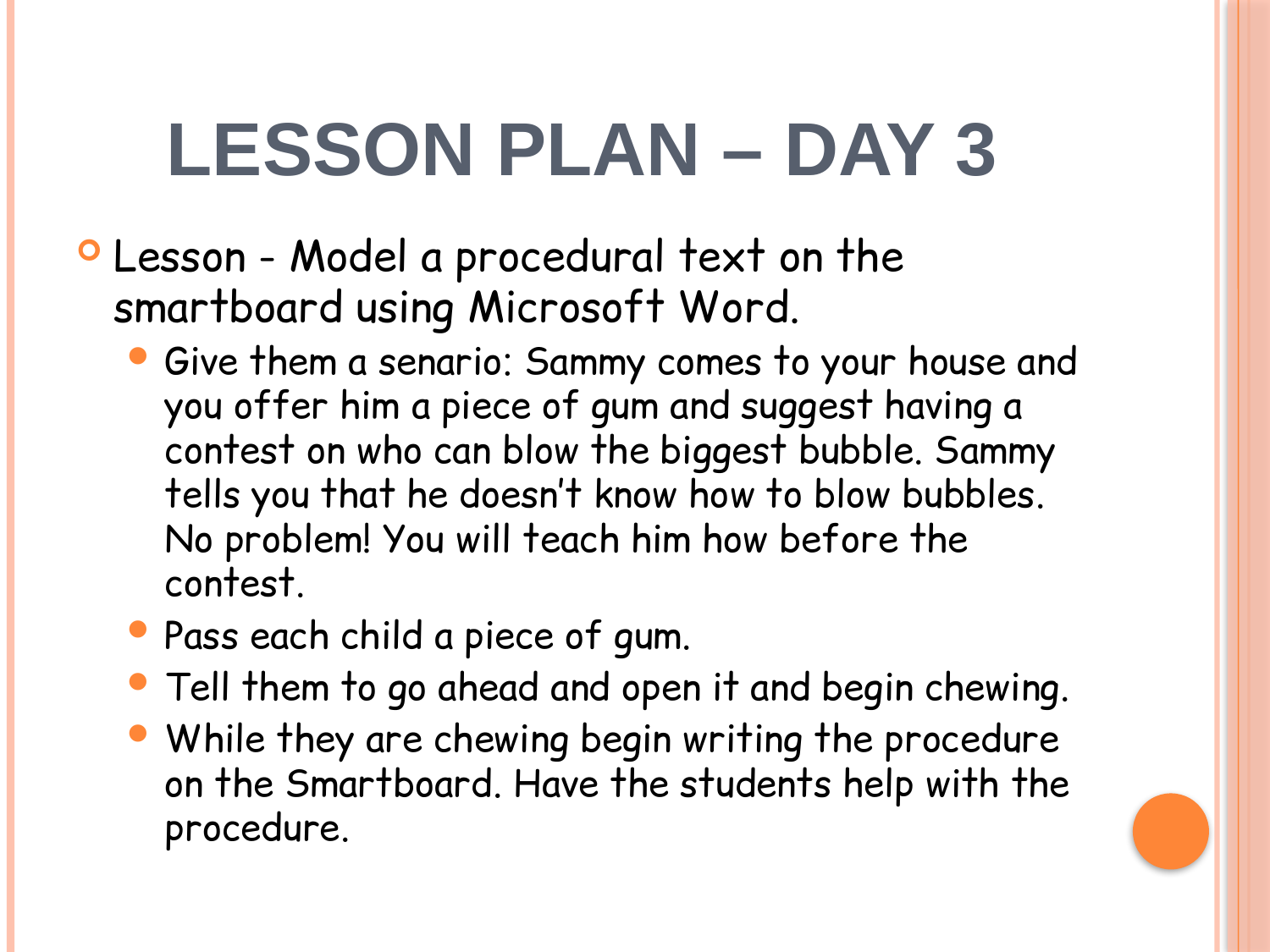

# Lesson Plan – Day 3
Lesson - Model a procedural text on the smartboard using Microsoft Word.
Give them a senario: Sammy comes to your house and you offer him a piece of gum and suggest having a contest on who can blow the biggest bubble. Sammy tells you that he doesn’t know how to blow bubbles. No problem! You will teach him how before the contest.
Pass each child a piece of gum.
Tell them to go ahead and open it and begin chewing.
While they are chewing begin writing the procedure on the Smartboard. Have the students help with the procedure.